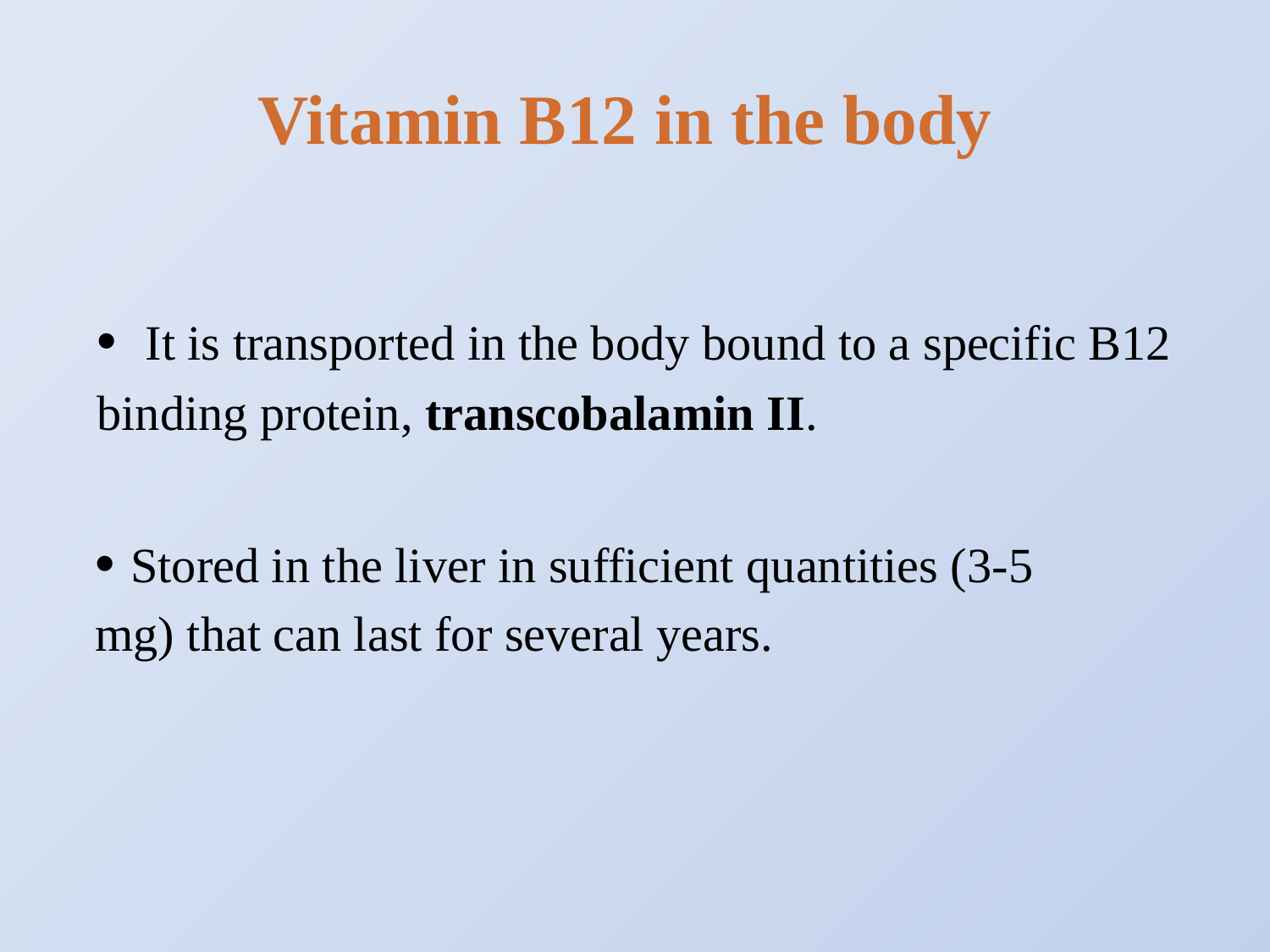

Vitamin B12 in the body

•  It is transported in the body bound to a specific B12 binding protein, transcobalamin II.

• Stored in the liver in sufficient quantities (3-5 mg) that can last for several years.